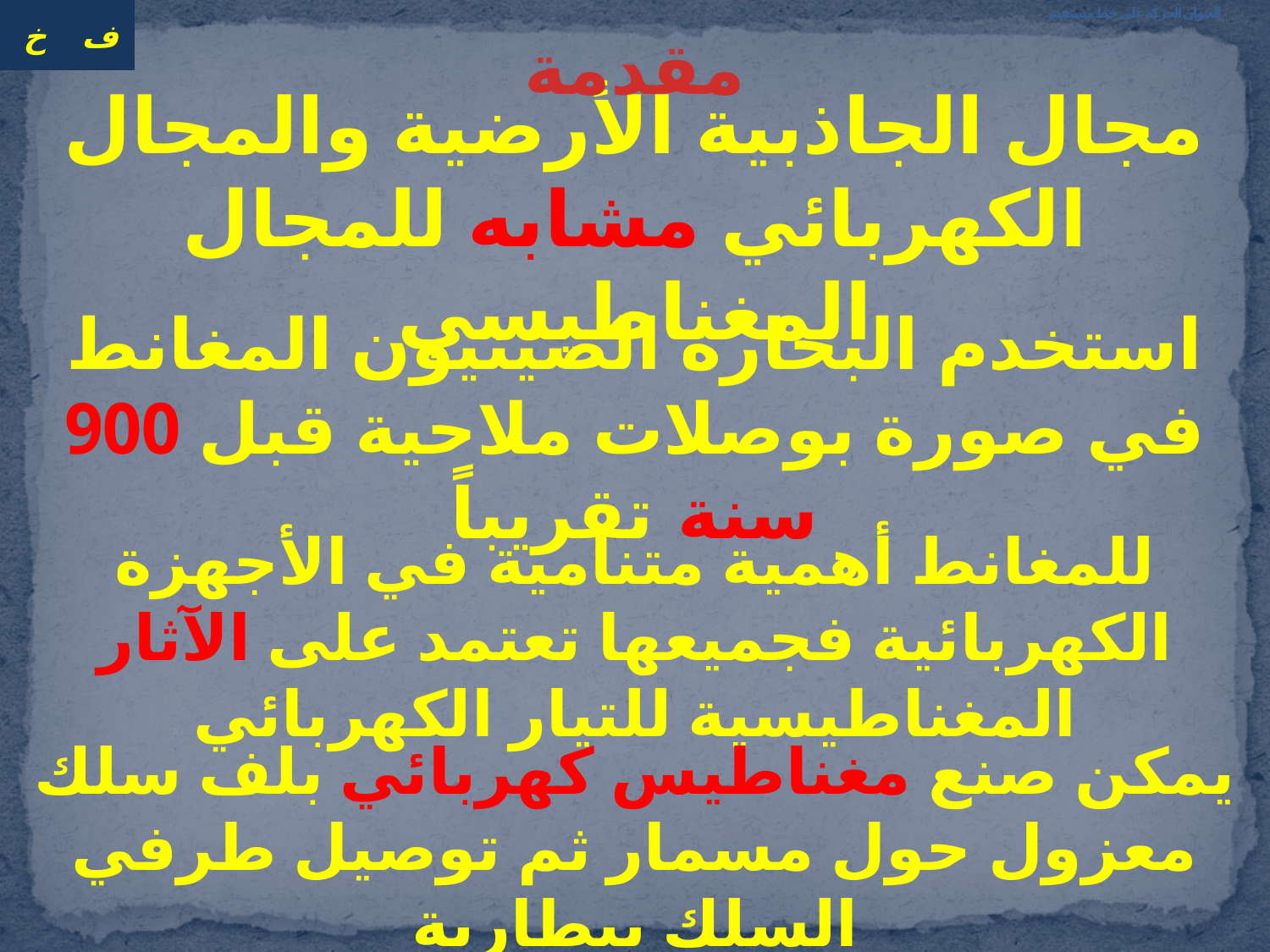

# العنوان الحركة على خط مستقيم
مقدمة
مجال الجاذبية الأرضية والمجال الكهربائي مشابه للمجال المغناطيسي
استخدم البحارة الصينيون المغانط في صورة بوصلات ملاحية قبل 900 سنة تقريباً
للمغانط أهمية متنامية في الأجهزة الكهربائية فجميعها تعتمد على الآثار المغناطيسية للتيار الكهربائي
يمكن صنع مغناطيس كهربائي بلف سلك معزول حول مسمار ثم توصيل طرفي السلك ببطارية